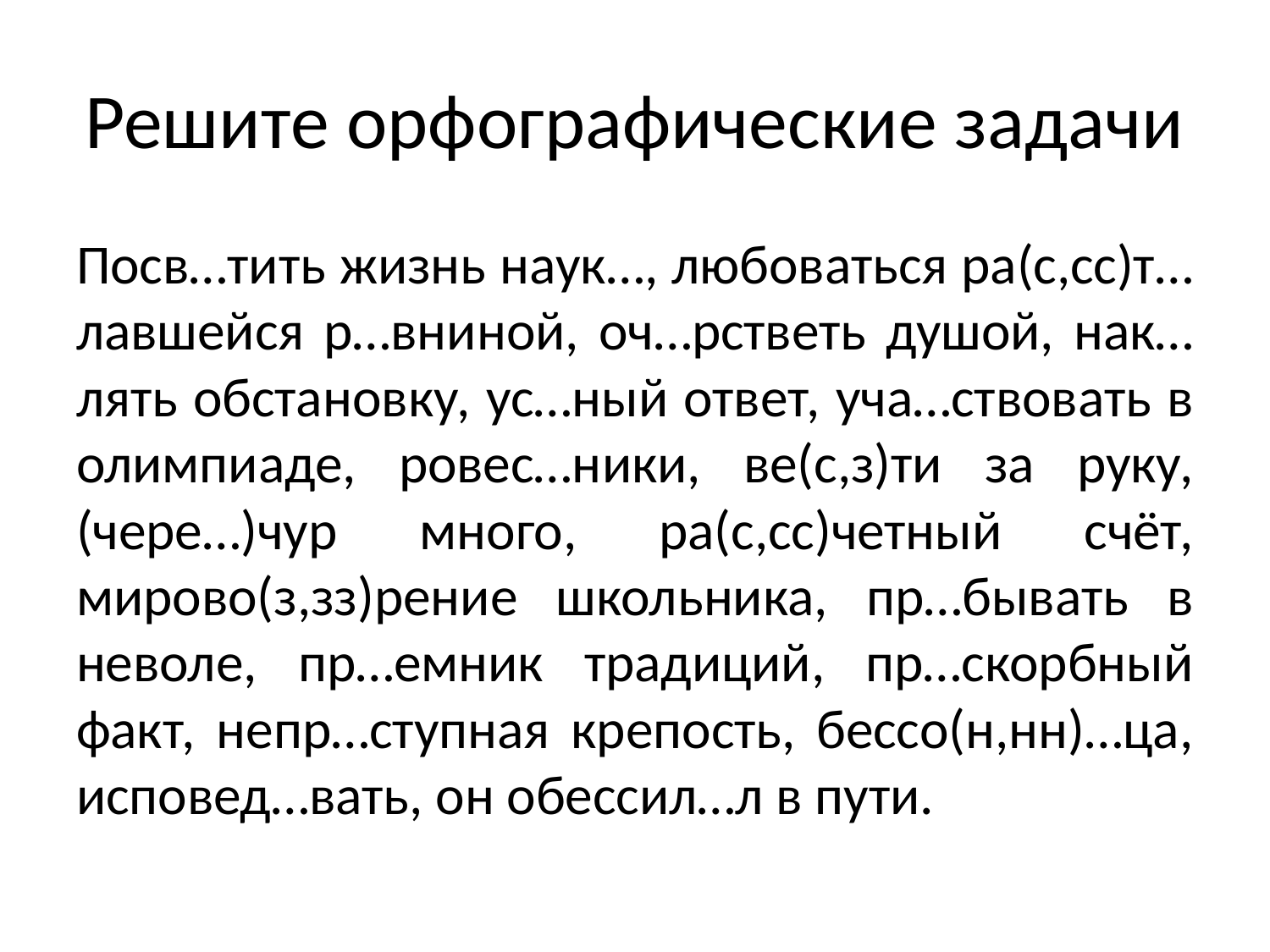

# Решите орфографические задачи
Посв…тить жизнь наук…, любоваться ра(с,сс)т…лавшейся р…вниной, оч…рстветь душой, нак…лять обстановку, ус…ный ответ, уча…ствовать в олимпиаде, ровес…ники, ве(с,з)ти за руку, (чере…)чур много, ра(с,сс)четный счёт, мирово(з,зз)рение школьника, пр…бывать в неволе, пр…емник традиций, пр…скорбный факт, непр…ступная крепость, бессо(н,нн)…ца, исповед…вать, он обессил…л в пути.